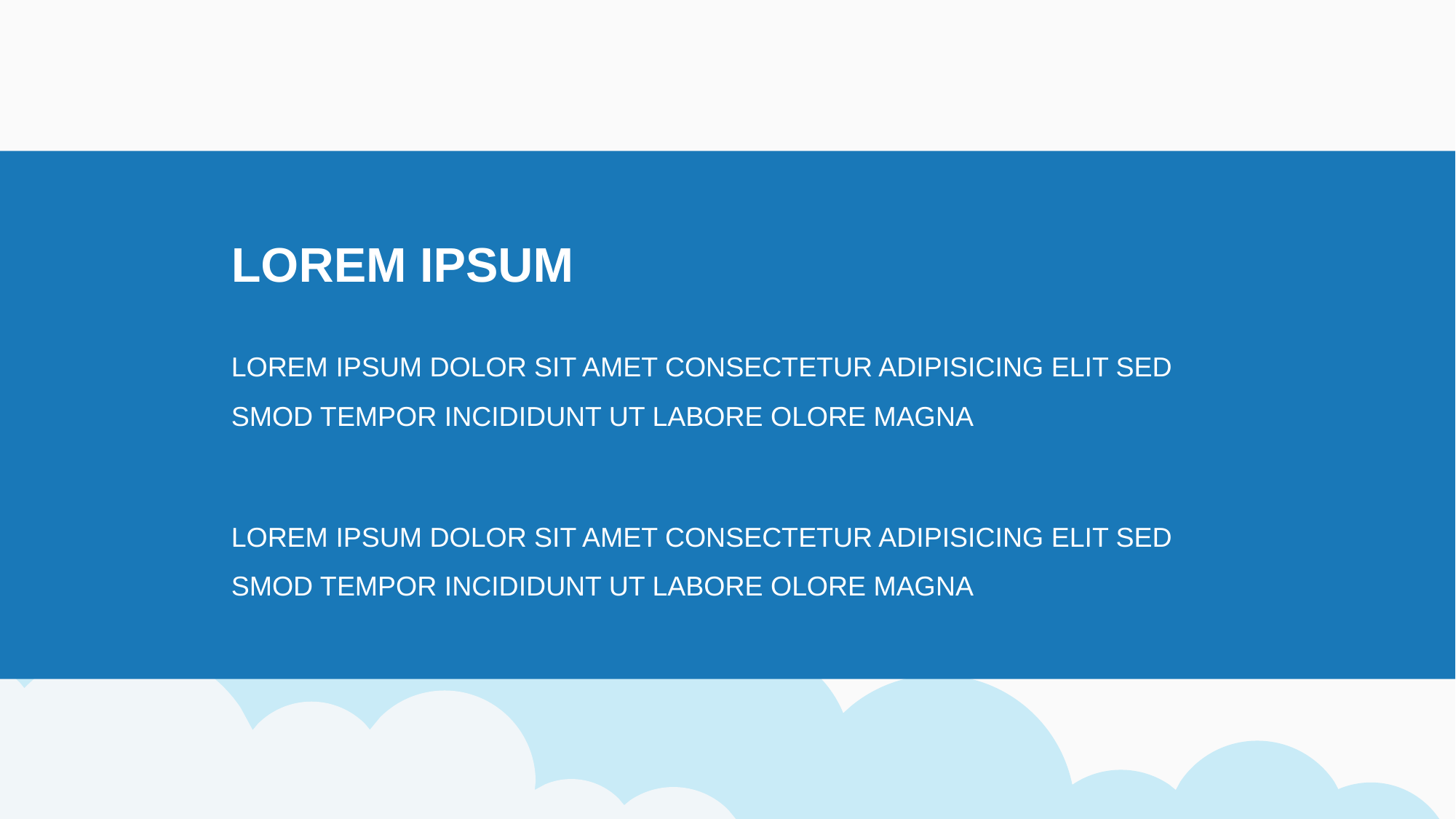

LOREM IPSUM
LOREM IPSUM DOLOR SIT AMET CONSECTETUR ADIPISICING ELIT SED SMOD TEMPOR INCIDIDUNT UT LABORE OLORE MAGNA
LOREM IPSUM DOLOR SIT AMET CONSECTETUR ADIPISICING ELIT SED SMOD TEMPOR INCIDIDUNT UT LABORE OLORE MAGNA